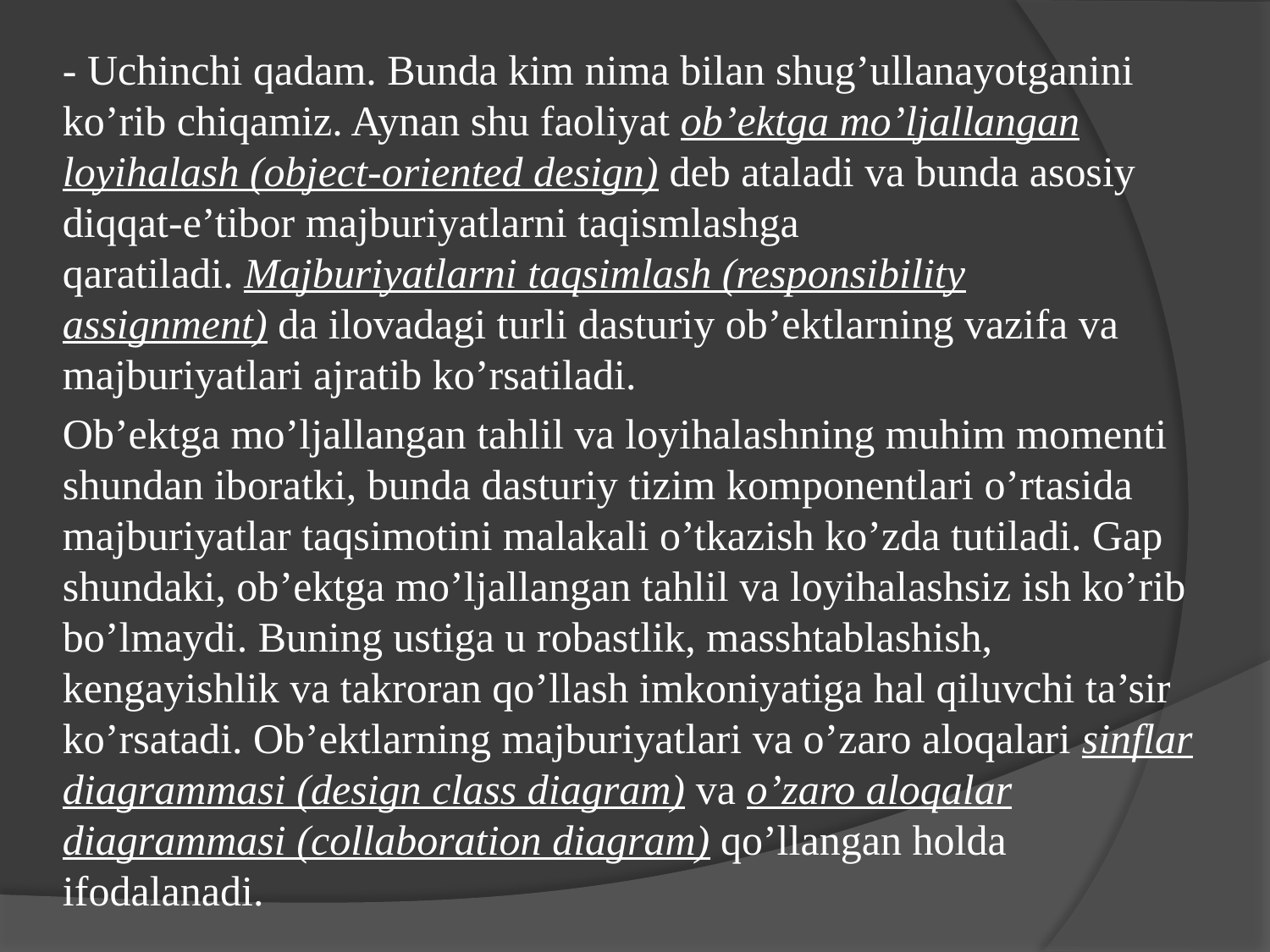

- Uchinchi qadam. Bunda kim nima bilan shug’ullanayotganini ko’rib chiqamiz. Aynan shu faoliyat ob’ektga mo’ljallangan loyihalash (object-oriented design) deb ataladi va bunda asosiy diqqat-e’tibor majburiyatlarni taqismlashga qaratiladi. Majburiyatlarni taqsimlash (responsibility assignment) da ilovadagi turli dasturiy ob’ektlarning vazifa va majburiyatlari ajratib ko’rsatiladi.
Ob’ektga mo’ljallangan tahlil va loyihalashning muhim momenti shundan iboratki, bunda dasturiy tizim komponentlari o’rtasida majburiyatlar taqsimotini malakali o’tkazish ko’zda tutiladi. Gap shundaki, ob’ektga mo’ljallangan tahlil va loyihalashsiz ish ko’rib bo’lmaydi. Buning ustiga u robastlik, masshtablashish, kengayishlik va takroran qo’llash imkoniyatiga hal qiluvchi ta’sir ko’rsatadi. Ob’ektlarning majburiyatlari va o’zaro aloqalari sinflar diagrammasi (design class diagram) va o’zaro aloqalar diagrammasi (collaboration diagram) qo’llangan holda ifodalanadi.